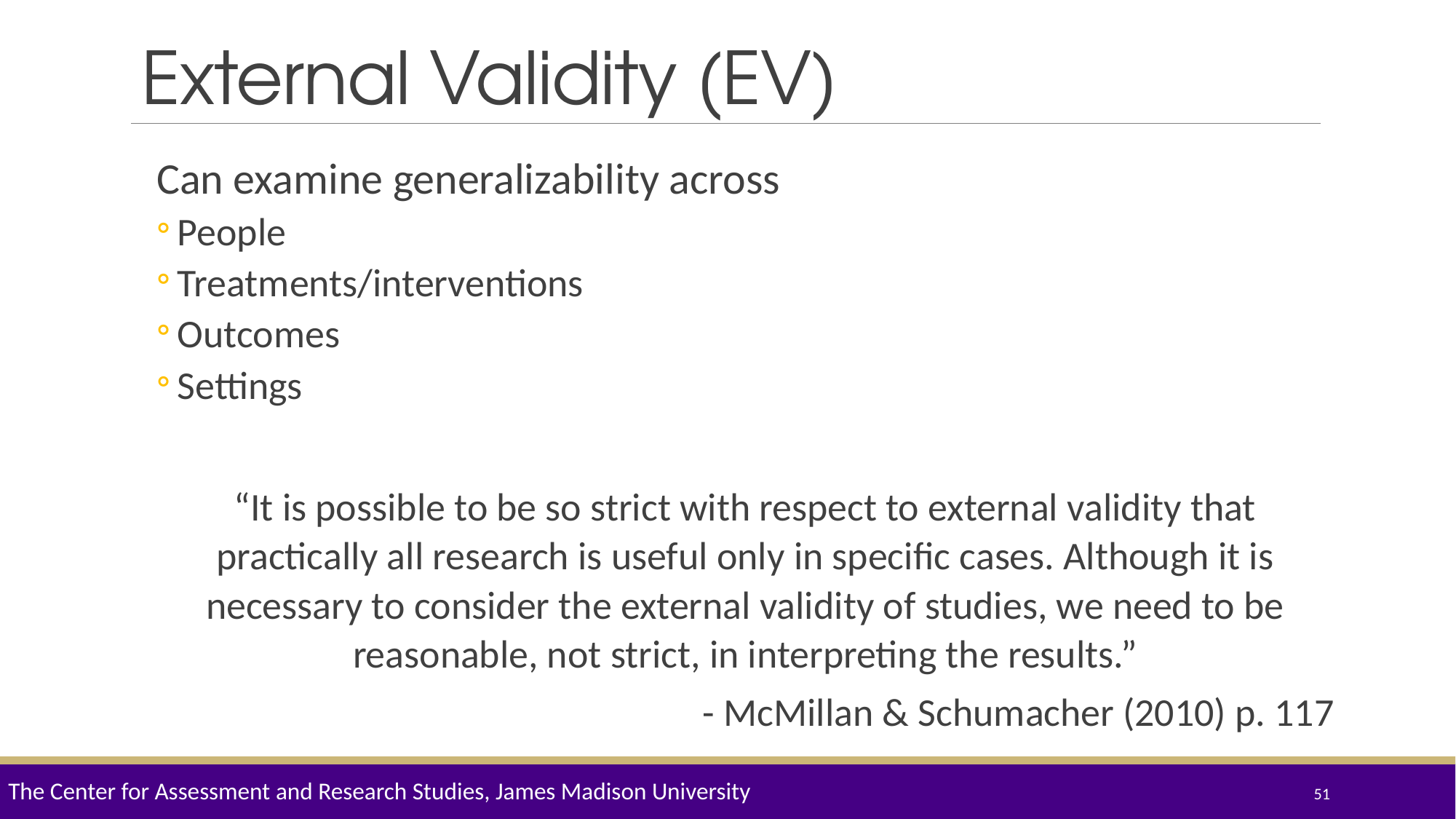

# External Validity (EV)
Can examine generalizability across
People
Treatments/interventions
Outcomes
Settings

“It is possible to be so strict with respect to external validity that practically all research is useful only in specific cases. Although it is necessary to consider the external validity of studies, we need to be reasonable, not strict, in interpreting the results.”
- McMillan & Schumacher (2010) p. 117

The Center for Assessment and Research Studies, James Madison University
51